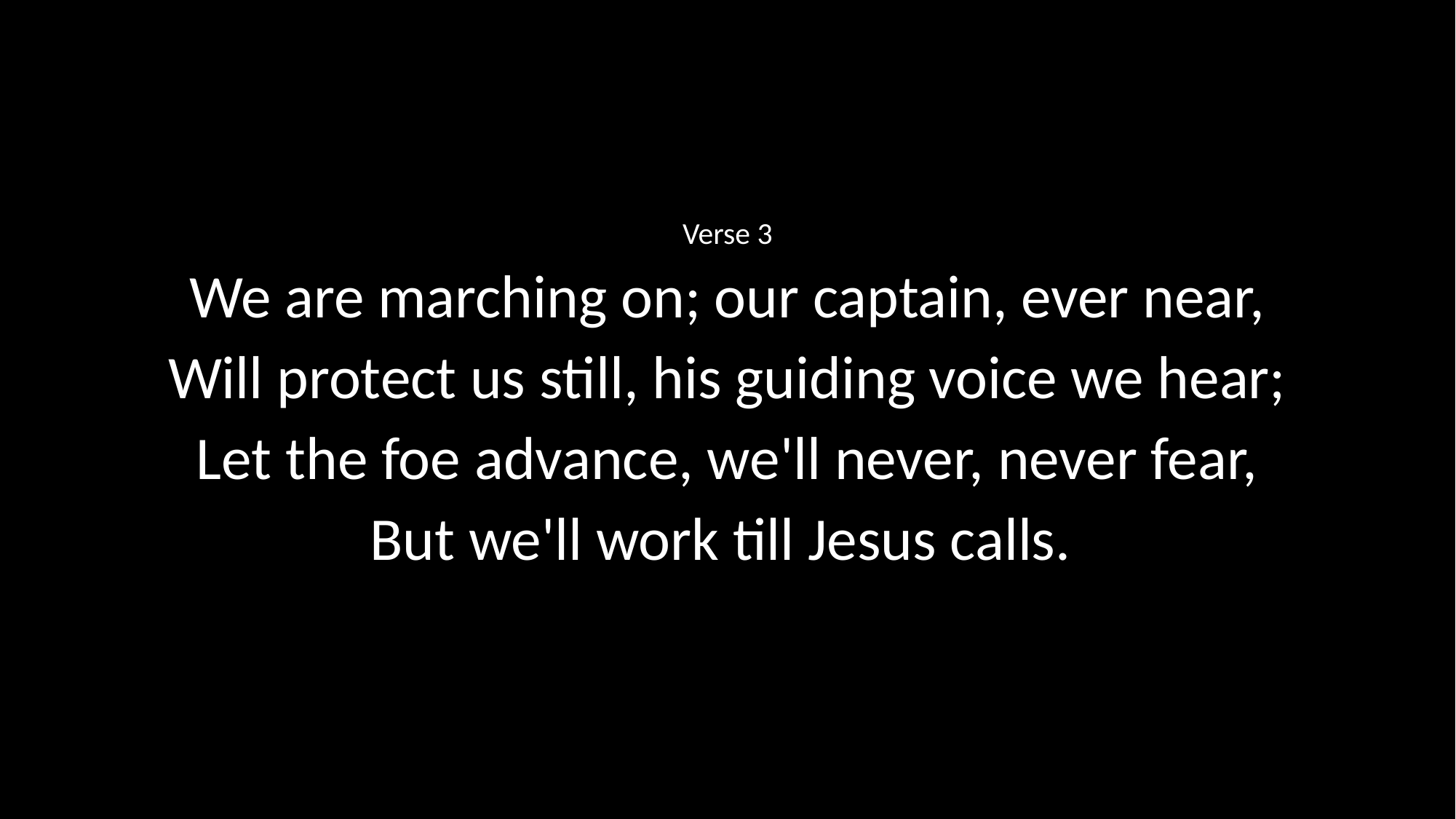

Verse 3
We are marching on; our captain, ever near,
Will protect us still, his guiding voice we hear;
Let the foe advance, we'll never, never fear,
But we'll work till Jesus calls.